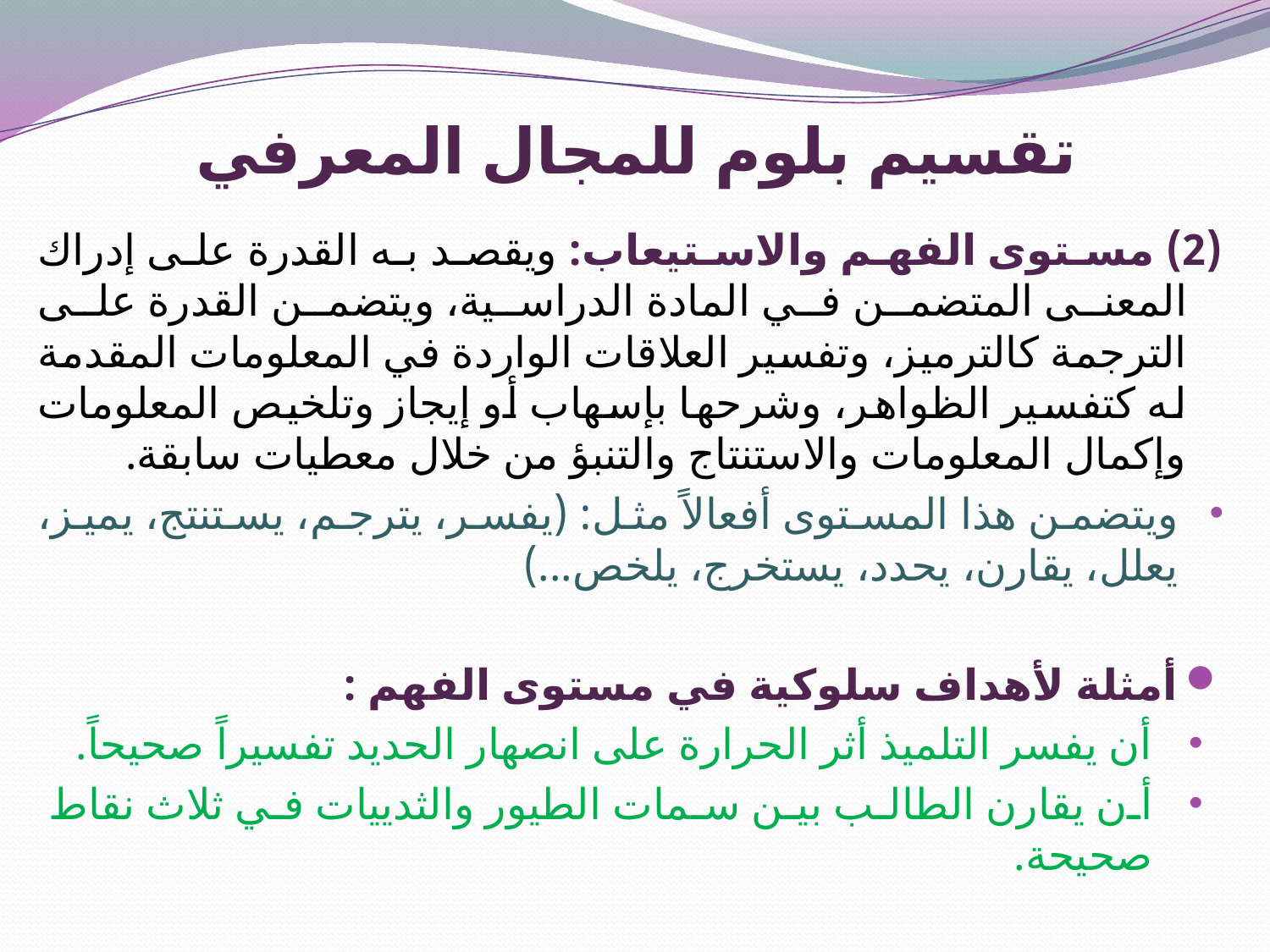

# تقسيم بلوم للمجال المعرفي
(2) مستوى الفهم والاستيعاب: ويقصد به القدرة على إدراك المعنى المتضمن في المادة الدراسية، ويتضمن القدرة على الترجمة كالترميز، وتفسير العلاقات الواردة في المعلومات المقدمة له كتفسير الظواهر، وشرحها بإسهاب أو إيجاز وتلخيص المعلومات وإكمال المعلومات والاستنتاج والتنبؤ من خلال معطيات سابقة.
ويتضمن هذا المستوى أفعالاً مثل: (يفسر، يترجم، يستنتج، يميز، يعلل، يقارن، يحدد، يستخرج، يلخص...)

أمثلة لأهداف سلوكية في مستوى الفهم :
أن يفسر التلميذ أثر الحرارة على انصهار الحديد تفسيراً صحيحاً.
أن يقارن الطالب بين سمات الطيور والثدييات في ثلاث نقاط  صحيحة.